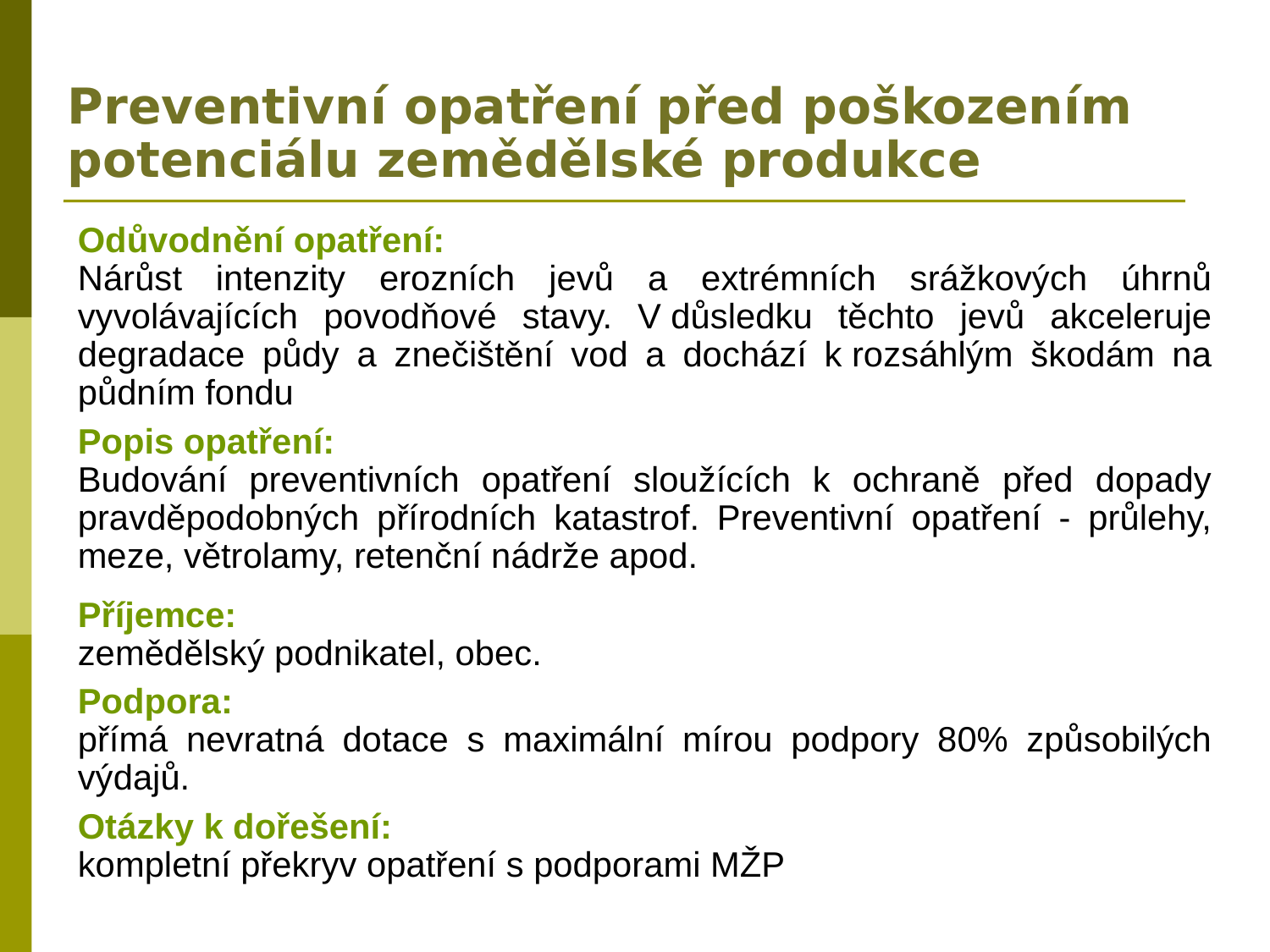

# Preventivní opatření před poškozením potenciálu zemědělské produkce
Odůvodnění opatření:
Nárůst intenzity erozních jevů a extrémních srážkových úhrnů vyvolávajících povodňové stavy. V důsledku těchto jevů akceleruje degradace půdy a znečištění vod a dochází k rozsáhlým škodám na půdním fondu
Popis opatření:
Budování preventivních opatření sloužících k ochraně před dopady pravděpodobných přírodních katastrof. Preventivní opatření - průlehy, meze, větrolamy, retenční nádrže apod.
Příjemce:
zemědělský podnikatel, obec.
Podpora:
přímá nevratná dotace s maximální mírou podpory 80% způsobilých výdajů.
Otázky k dořešení:
kompletní překryv opatření s podporami MŽP